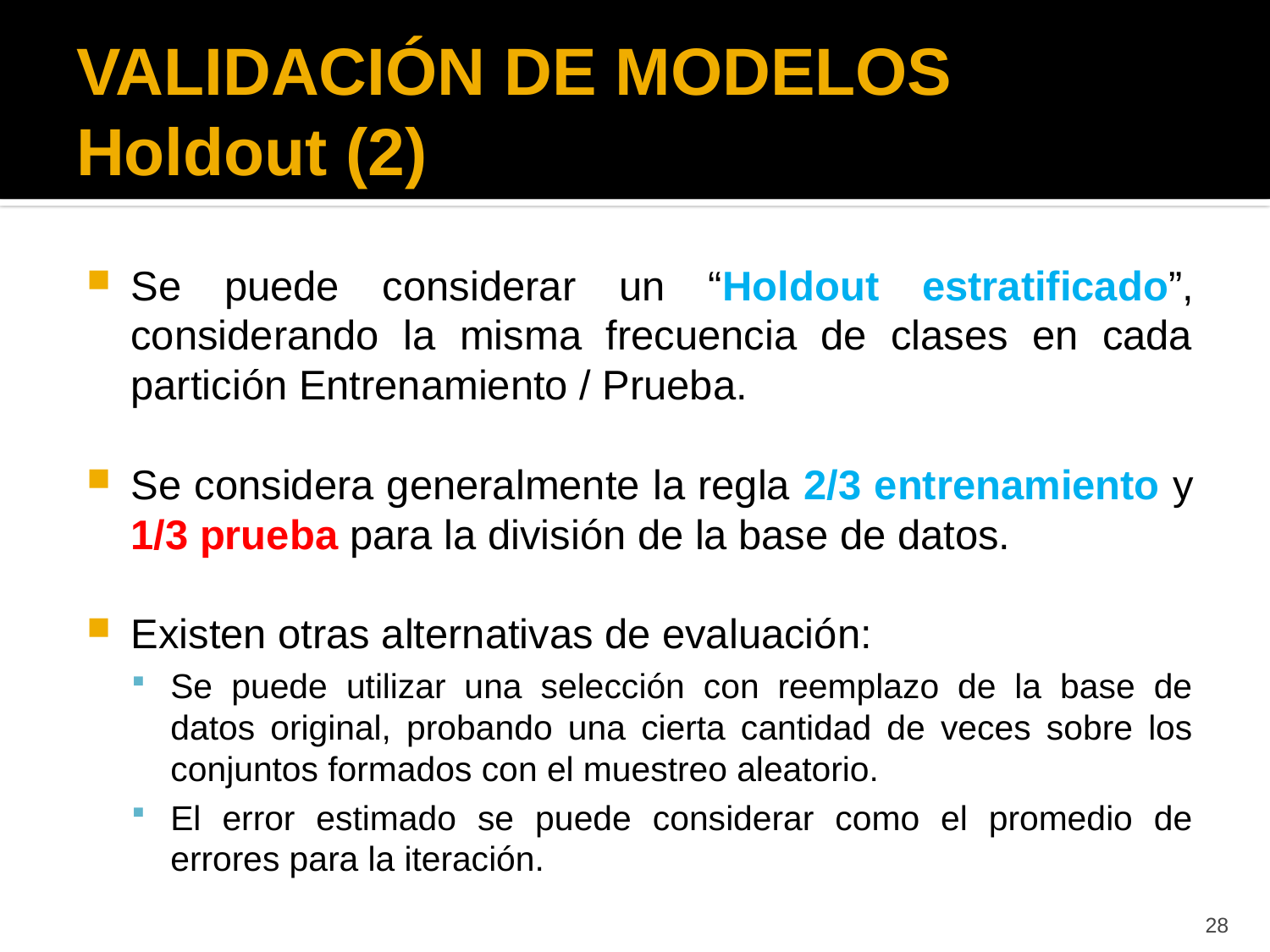

# VALIDACIÓN DE MODELOS Holdout (2)
Se puede considerar un “Holdout estratificado”, considerando la misma frecuencia de clases en cada partición Entrenamiento / Prueba.

Se considera generalmente la regla 2/3 entrenamiento y 1/3 prueba para la división de la base de datos.

Existen otras alternativas de evaluación:
Se puede utilizar una selección con reemplazo de la base de datos original, probando una cierta cantidad de veces sobre los conjuntos formados con el muestreo aleatorio.
El error estimado se puede considerar como el promedio de errores para la iteración.

28